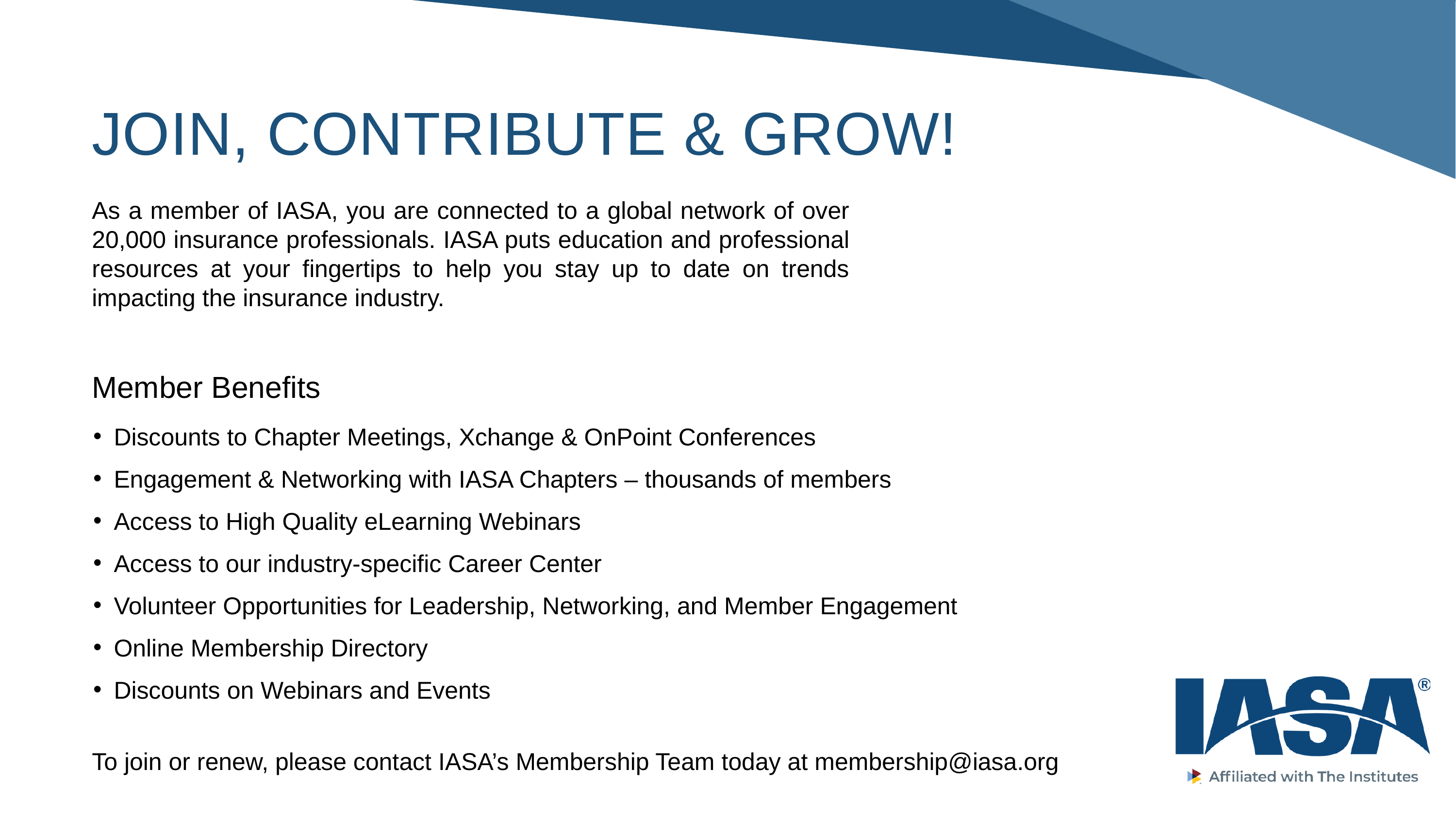

JOIN, CONTRIBUTE & GROW!
As a member of IASA, you are connected to a global network of over 20,000 insurance professionals. IASA puts education and professional resources at your fingertips to help you stay up to date on trends impacting the insurance industry.

Member Benefits
Discounts to Chapter Meetings, Xchange & OnPoint Conferences
Engagement & Networking with IASA Chapters – thousands of members
Access to High Quality eLearning Webinars
Access to our industry-specific Career Center
Volunteer Opportunities for Leadership, Networking, and Member Engagement
Online Membership Directory
Discounts on Webinars and Events

To join or renew, please contact IASA’s Membership Team today at membership@iasa.org